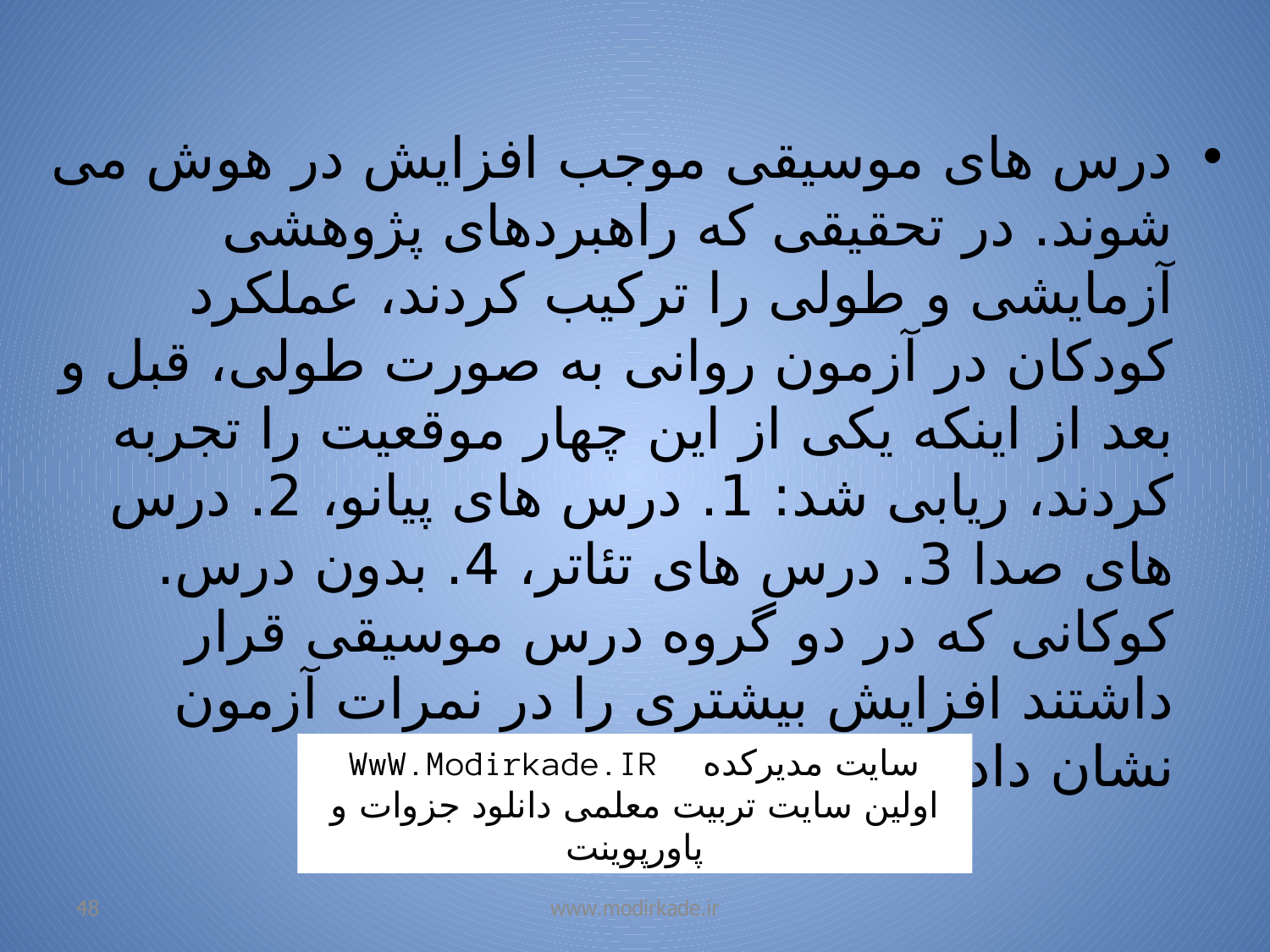

درس های موسیقی موجب افزایش در هوش می شوند. در تحقیقی که راهبردهای پژوهشی آزمایشی و طولی را ترکیب کردند، عملکرد کودکان در آزمون روانی به صورت طولی، قبل و بعد از اینکه یکی از این چهار موقعیت را تجربه کردند، ریابی شد: 1. درس های پیانو، 2. درس های صدا 3. درس های تئاتر، 4. بدون درس. کوکانی که در دو گروه درس موسیقی قرار داشتند افزایش بیشتری را در نمرات آزمون نشان دادند.

سایت مدیرکده    WwW.Modirkade.IR
اولین سایت تربیت معلمی دانلود جزوات و پاورپوینت
48
www.modirkade.ir